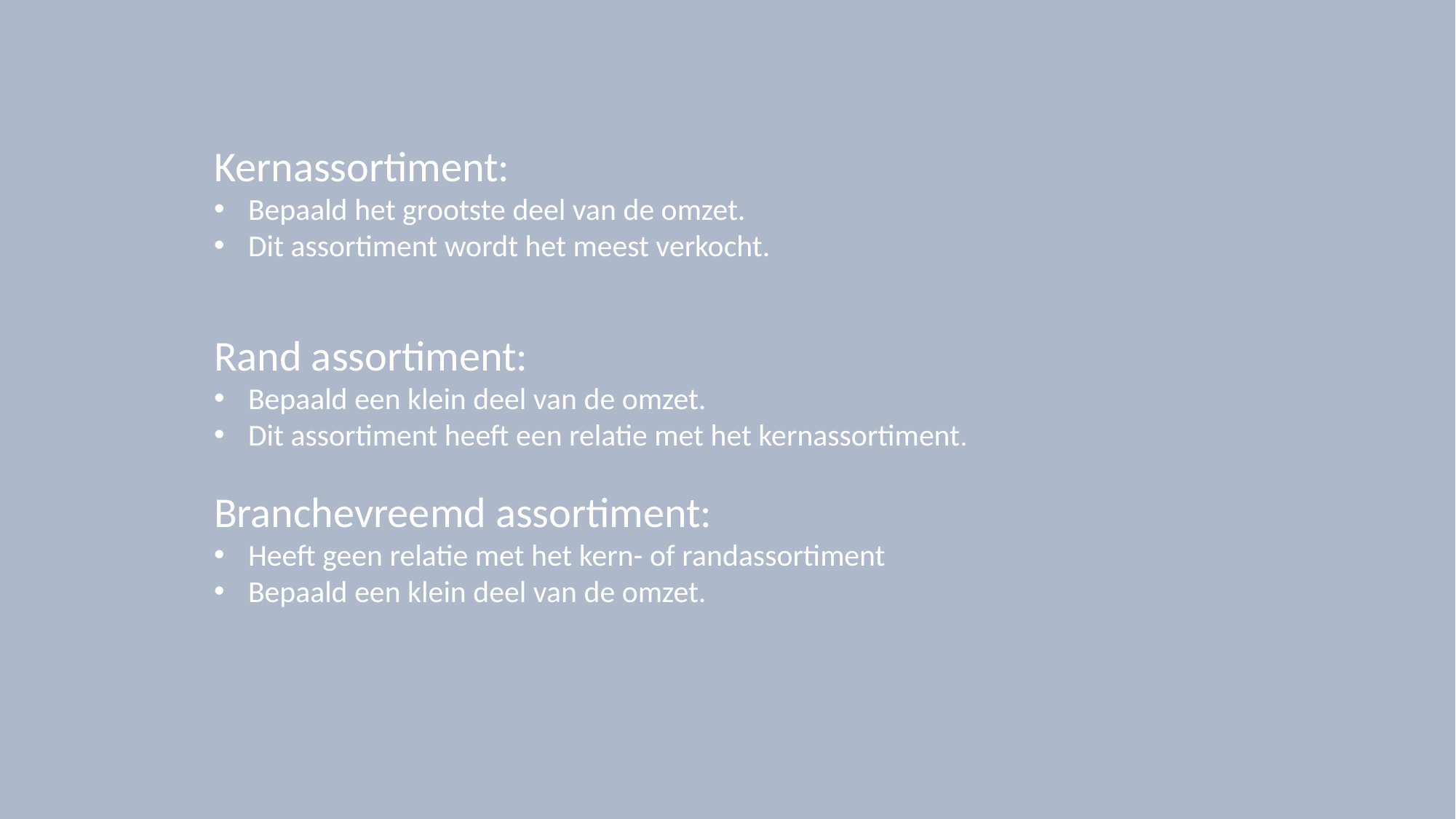

Kernassortiment:
Bepaald het grootste deel van de omzet.
Dit assortiment wordt het meest verkocht.

Rand assortiment:
Bepaald een klein deel van de omzet.
Dit assortiment heeft een relatie met het kernassortiment.

Branchevreemd assortiment:
Heeft geen relatie met het kern- of randassortiment
Bepaald een klein deel van de omzet.